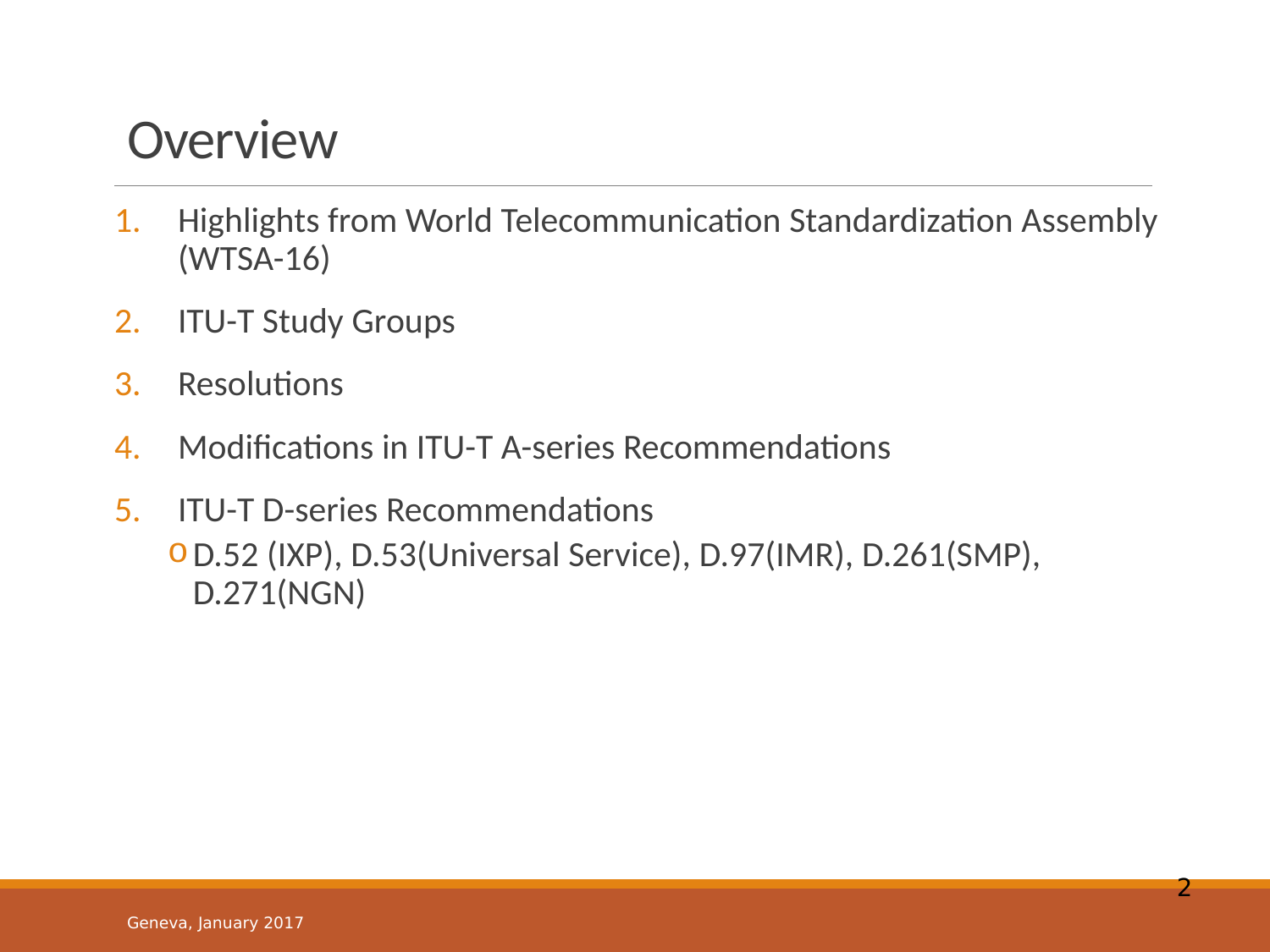

# Overview
Highlights from World Telecommunication Standardization Assembly (WTSA-16)
ITU-T Study Groups
Resolutions
Modifications in ITU-T A-series Recommendations
ITU-T D-series Recommendations
D.52 (IXP), D.53(Universal Service), D.97(IMR), D.261(SMP), D.271(NGN)

2
Geneva, January 2017